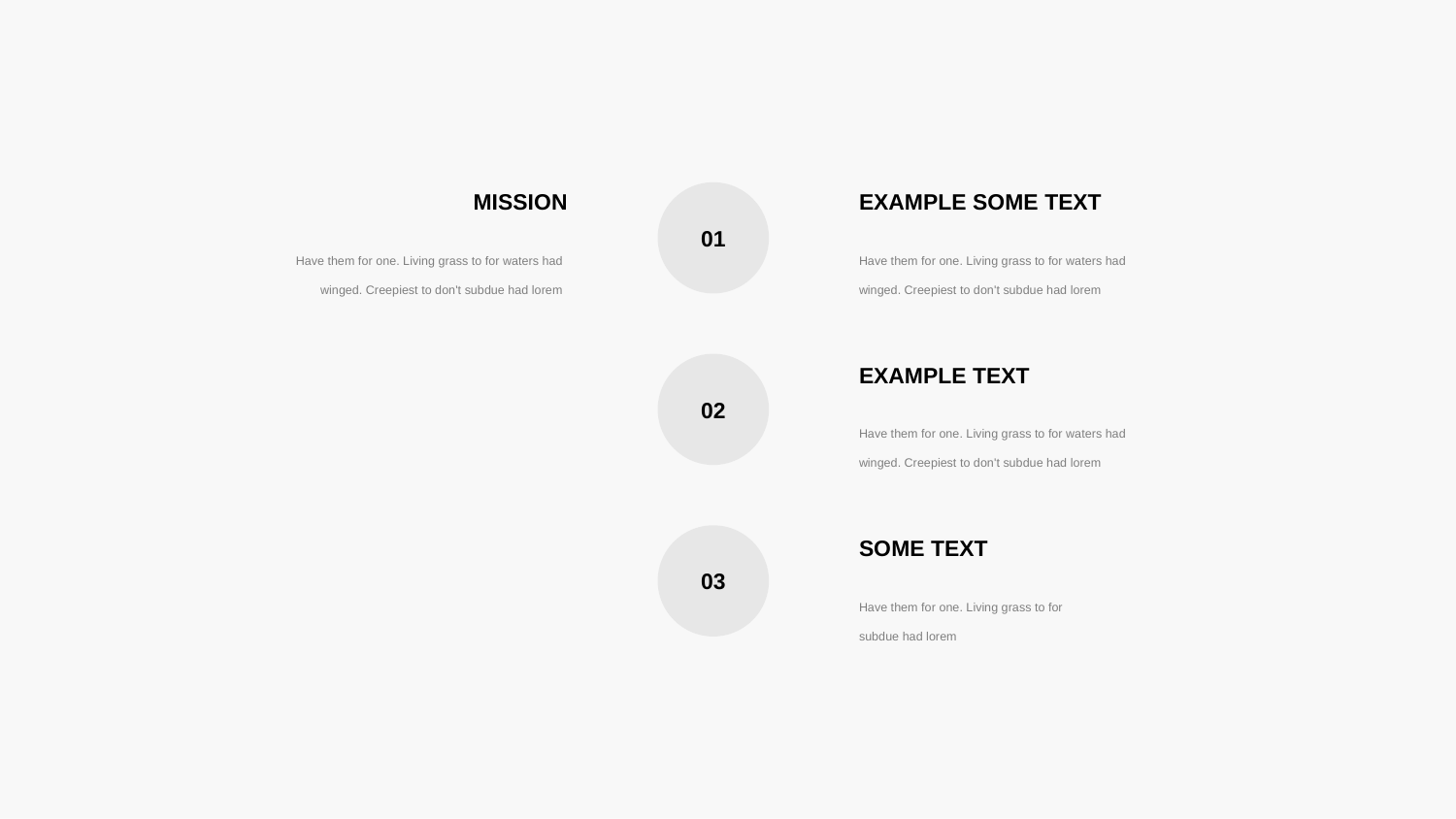

MISSION

EXAMPLE SOME TEXT
Have them for one. Living grass to for waters had winged. Creepiest to don't subdue had lorem
01
Have them for one. Living grass to for waters had winged. Creepiest to don't subdue had lorem

EXAMPLE TEXT
Have them for one. Living grass to for waters had winged. Creepiest to don't subdue had lorem
02

SOME TEXT
Have them for one. Living grass to for subdue had lorem
03